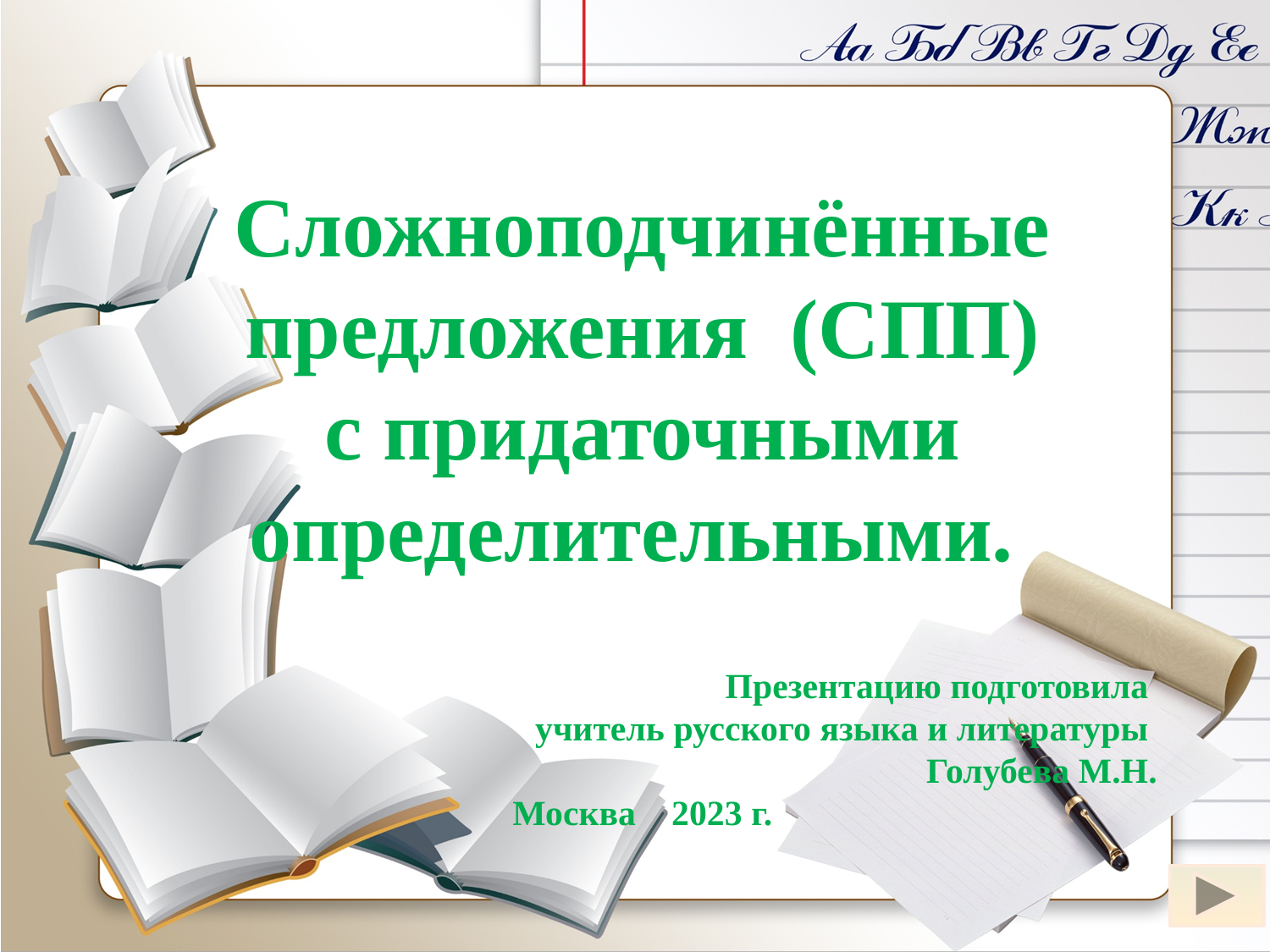

Сложноподчинённые
предложения  (СПП)
с придаточными определительными.

Презентацию подготовила
учитель русского языка и литературы
Голубева М.Н.
Москва    2023 г.